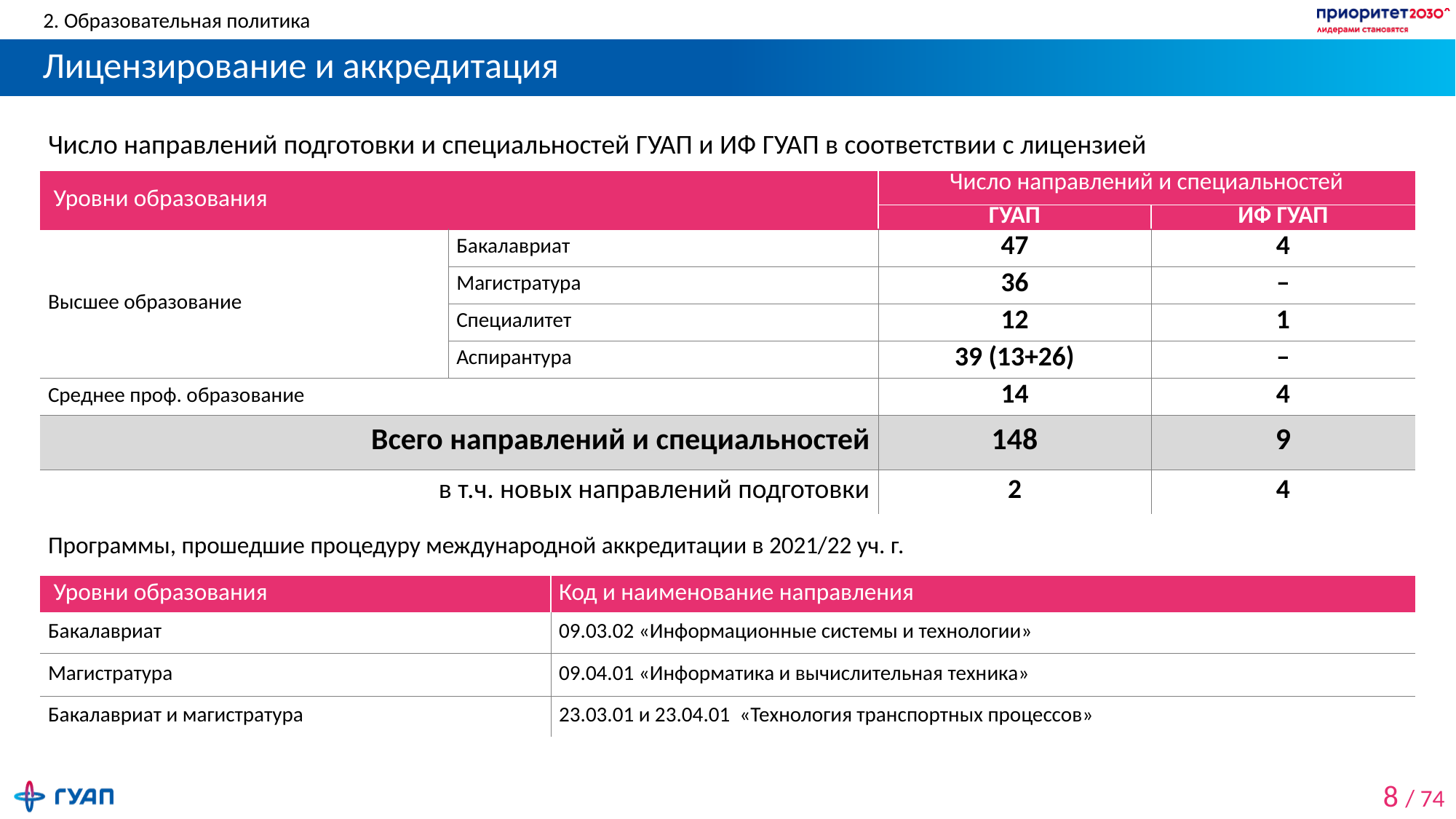

2. Образовательная политика
# Лицензирование и аккредитация
| Число направлений подготовки и специальностей ГУАП и ИФ ГУАП в соответствии с лицензией |  |  |  |
| --- | --- | --- | --- |
| Уровни образования |  | Число направлений и специальностей |  |
|  |  | ГУАП | ИФ ГУАП |
| Высшее образование | Бакалавриат | 47 | 4 |
|  | Магистратура | 36 | – |
|  | Специалитет | 12 | 1 |
|  | Аспирантура | 39 (13+26) | – |
| Среднее проф. образование |  | 14 | 4 |
| Всего направлений и специальностей |  | 148 | 9 |
| в т.ч. новых направлений подготовки |  | 2 | 4 |
| Программы, прошедшие процедуру международной аккредитации в 2021/22 уч. г. |  |
| --- | --- |
| Уровни образования | Код и наименование направления |
| Бакалавриат | 09.03.02 «Информационные системы и технологии» |
| Магистратура | 09.04.01 «Информатика и вычислительная техника» |
| Бакалавриат и магистратура | 23.03.01 и 23.04.01 «Технология транспортных процессов» |